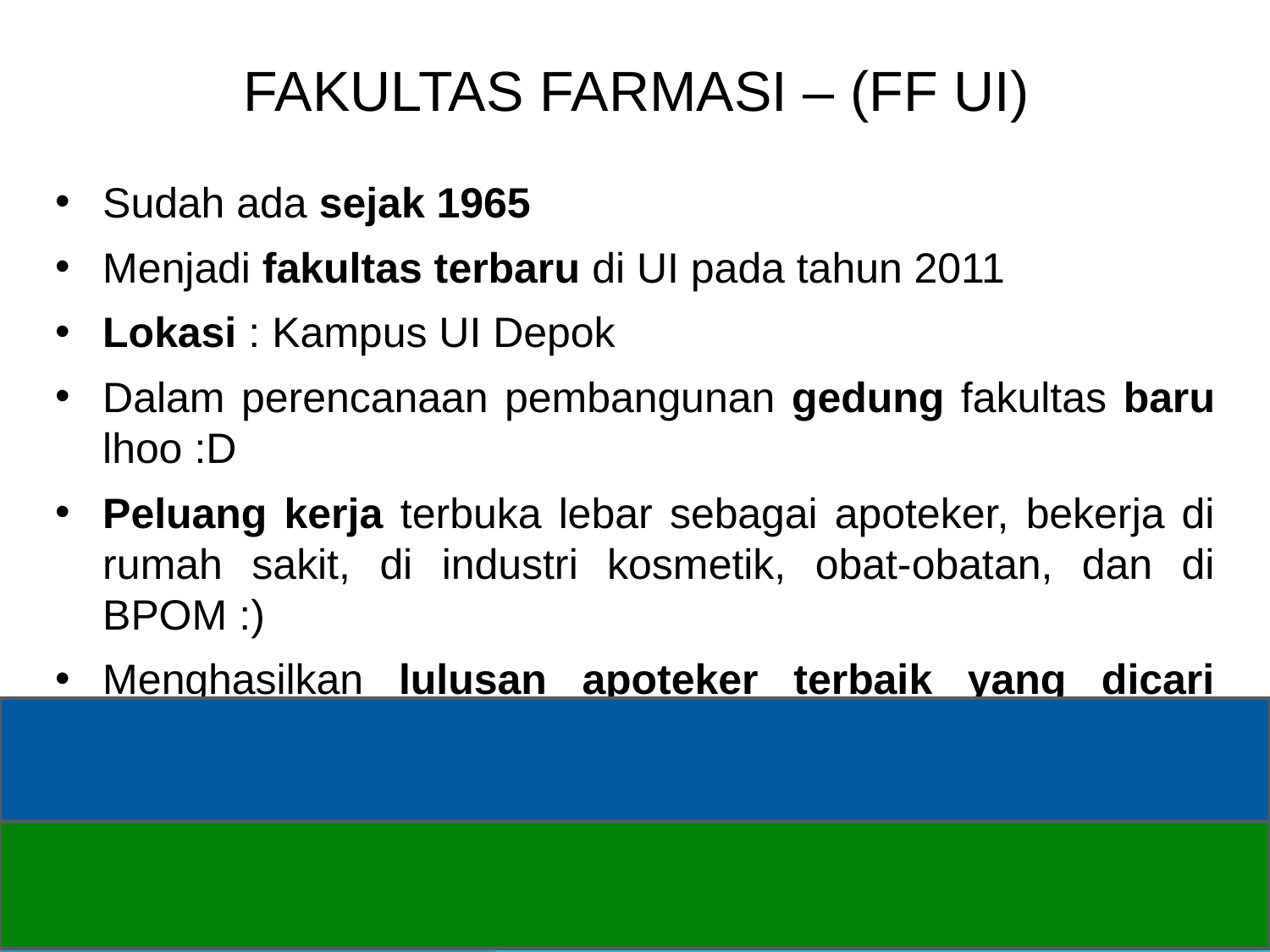

# Fakultas farmasi – (Ff UI)
Sudah ada sejak 1965
Menjadi fakultas terbaru di UI pada tahun 2011
Lokasi : Kampus UI Depok
Dalam perencanaan pembangunan gedung fakultas baru lhoo :D
Peluang kerja terbuka lebar sebagai apoteker, bekerja di rumah sakit, di industri kosmetik, obat-obatan, dan di BPOM :)
Menghasilkan lulusan apoteker terbaik yang dicari perusahaan dan pabrik